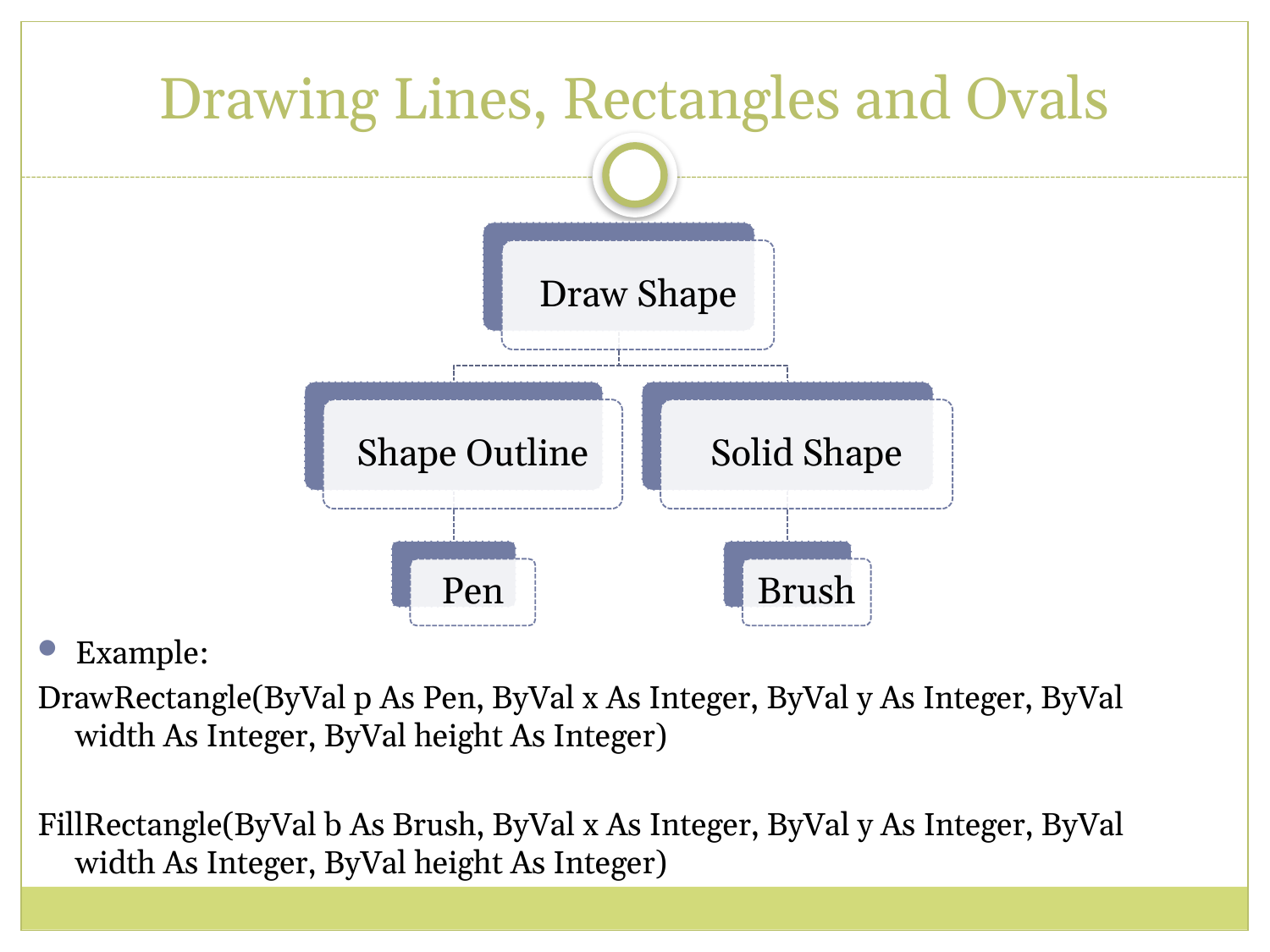

# Drawing Lines, Rectangles and Ovals
Draw Shape
Shape Outline
Pen
Solid Shape
Brush
Example:
DrawRectangle(ByVal p As Pen, ByVal x As Integer, ByVal y As Integer, ByVal width As Integer, ByVal height As Integer)

FillRectangle(ByVal b As Brush, ByVal x As Integer, ByVal y As Integer, ByVal width As Integer, ByVal height As Integer)